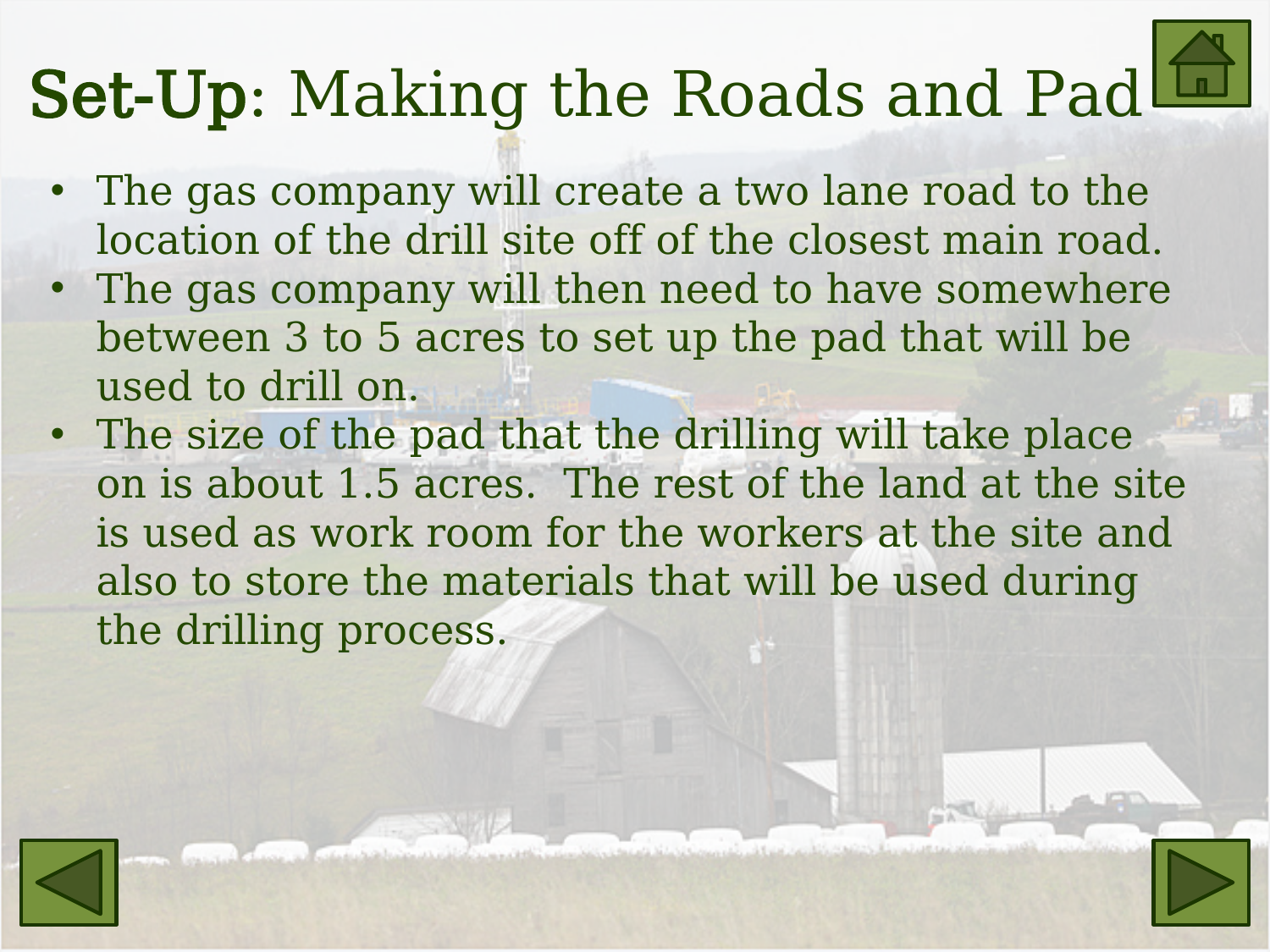

# Set-Up: Making the Roads and Pad
The gas company will create a two lane road to the location of the drill site off of the closest main road.
The gas company will then need to have somewhere between 3 to 5 acres to set up the pad that will be used to drill on.
The size of the pad that the drilling will take place on is about 1.5 acres.  The rest of the land at the site is used as work room for the workers at the site and also to store the materials that will be used during the drilling process.